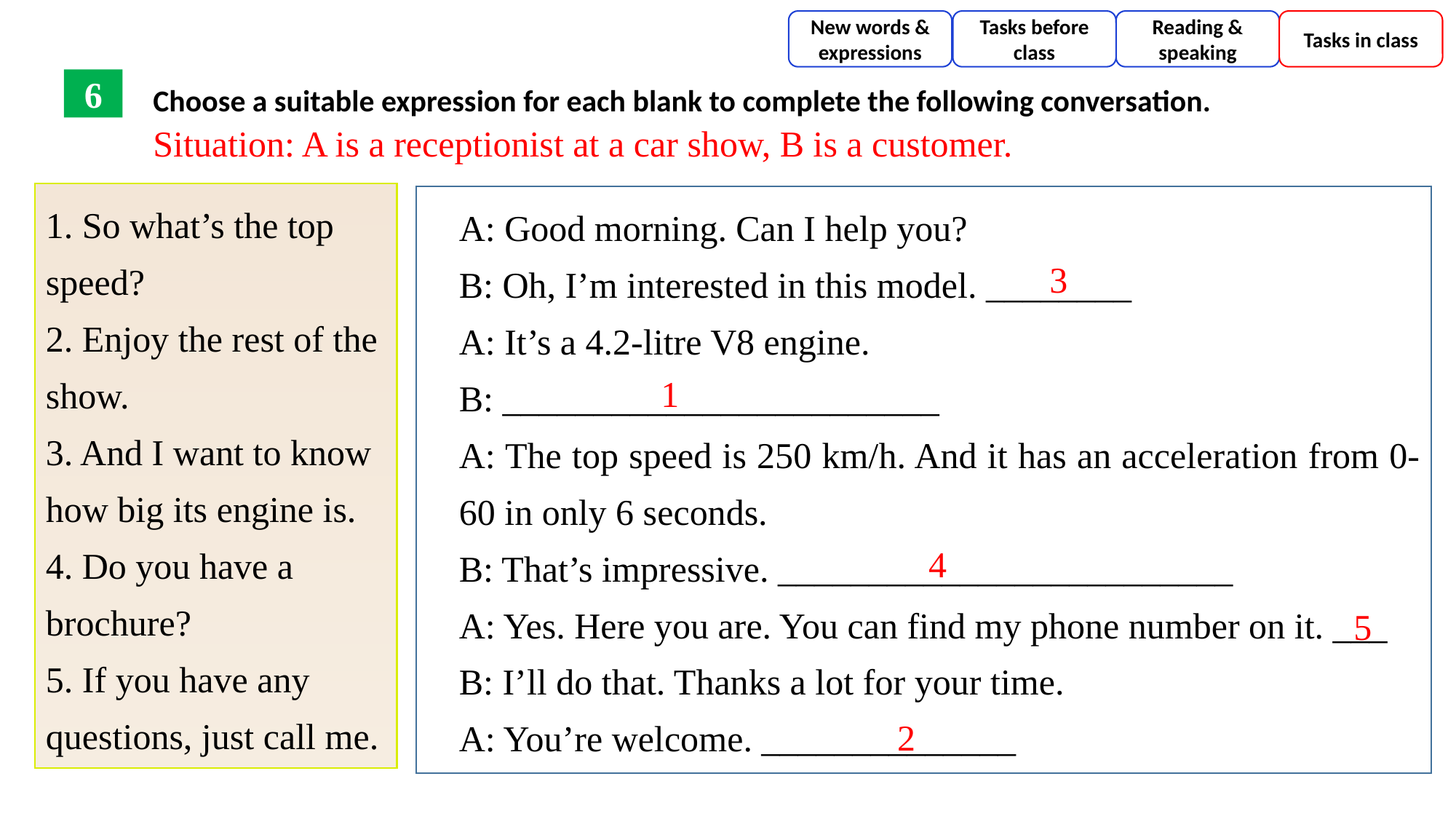

New words & expressions
Tasks before class
Reading & speaking
Tasks in class
Choose a suitable expression for each blank to complete the following conversation.
6
Situation: A is a receptionist at a car show, B is a customer.
1. So what’s the top speed?
2. Enjoy the rest of the show.
3. And I want to know how big its engine is.
4. Do you have a brochure?
5. If you have any questions, just call me.
A: Good morning. Can I help you?
B: Oh, I’m interested in this model. ________
A: It’s a 4.2-litre V8 engine.
B: ________________________
A: The top speed is 250 km/h. And it has an acceleration from 0-60 in only 6 seconds.
B: That’s impressive. _________________________
A: Yes. Here you are. You can find my phone number on it. ___
B: I’ll do that. Thanks a lot for your time.
A: You’re welcome. ______________
3
1
4
5
2